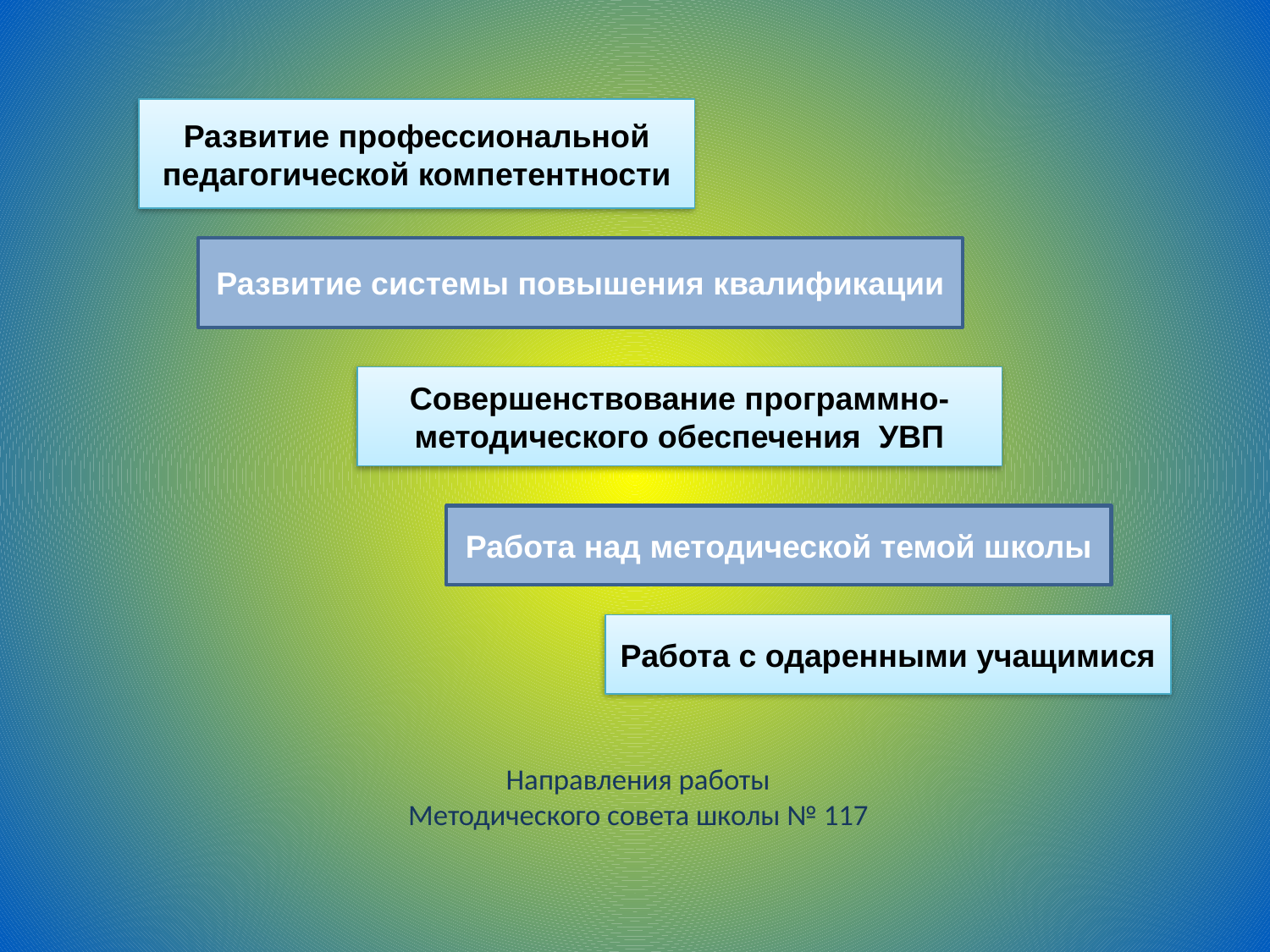

Развитие профессиональной педагогической компетентности
Развитие системы повышения квалификации
Совершенствование программно-методического обеспечения  УВП
Работа над методической темой школы
Работа с одаренными учащимися
# Направления работы Методического совета школы № 117